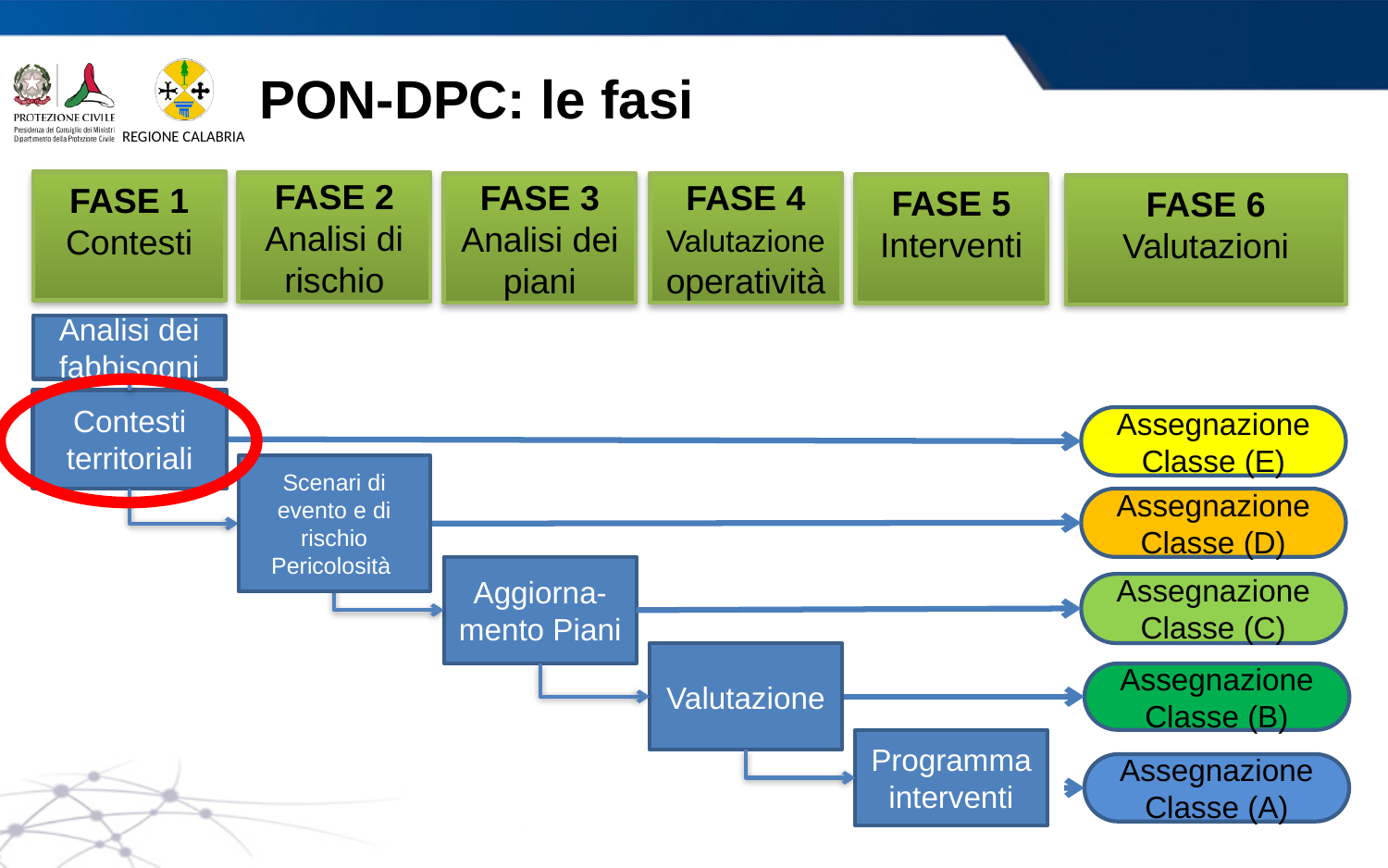

# PON-DPC: le fasi
FASE 1
Contesti
FASE 2
Analisi di rischio
FASE 3
Analisi dei piani
FASE 4
Valutazione operatività
FASE 5
Interventi
FASE 6
Valutazioni
Analisi dei fabbisogni

Contesti territoriali
Assegnazione Classe (E)
Scenari di evento e di rischio
Pericolosità
Assegnazione Classe (D)
Aggiorna-mento Piani
Assegnazione Classe (C)
Valutazione
Assegnazione Classe (B)
Programma
interventi
Assegnazione Classe (A)